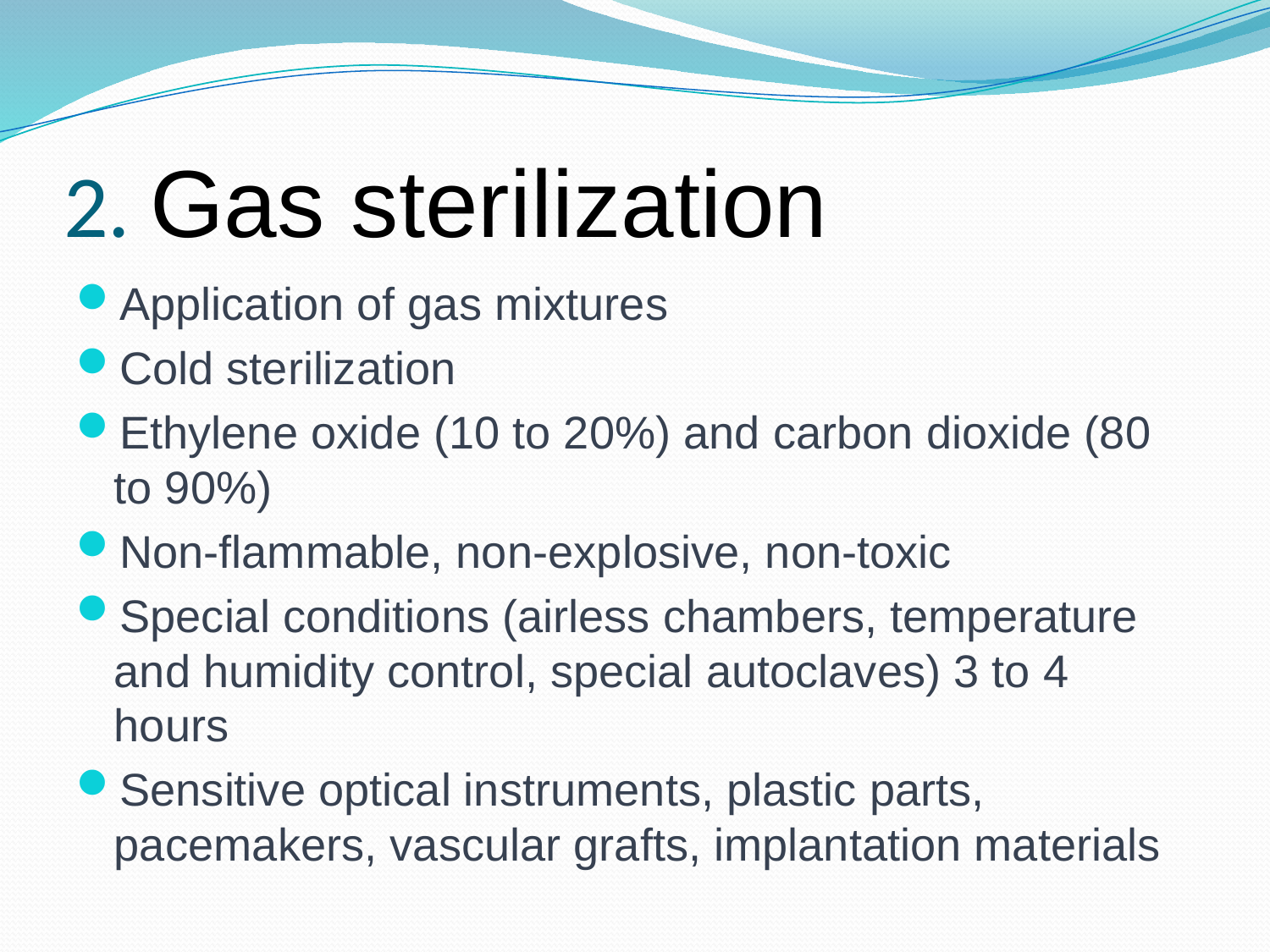

# 2. Gas sterilization
Application of gas mixtures
Cold sterilization
Ethylene oxide (10 to 20%) and carbon dioxide (80 to 90%)
Non-flammable, non-explosive, non-toxic
Special conditions (airless chambers, temperature and humidity control, special autoclaves) 3 to 4 hours
Sensitive optical instruments, plastic parts, pacemakers, vascular grafts, implantation materials